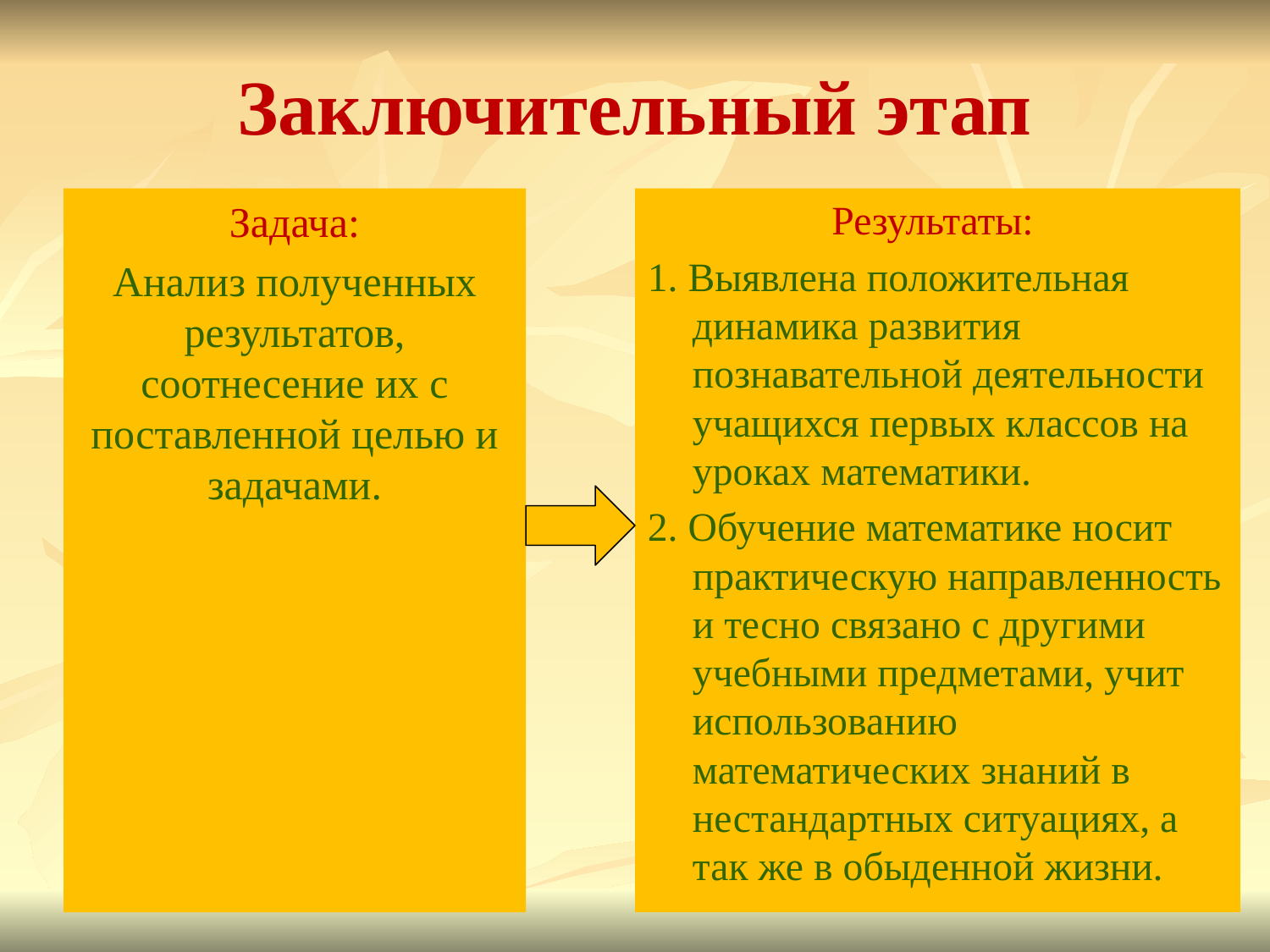

# Заключительный этап
Задача:
Анализ полученных результатов, соотнесение их с поставленной целью и задачами.
Результаты:
1. Выявлена положительная динамика развития познавательной деятельности учащихся первых классов на уроках математики.
2. Обучение математике носит практическую направленность и тесно связано с другими учебными предметами, учит использованию математических знаний в нестандартных ситуациях, а так же в обыденной жизни.